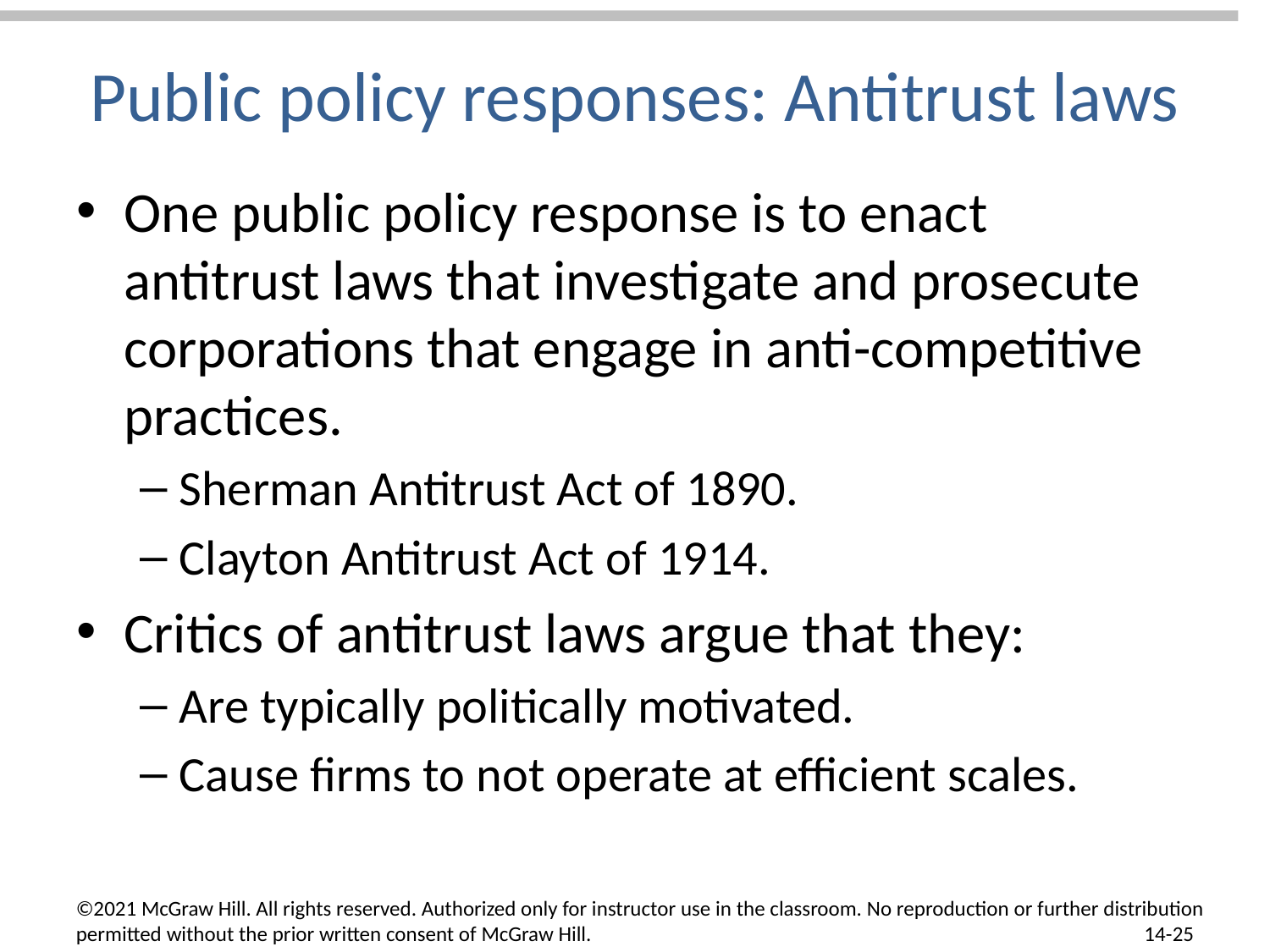

# Public policy responses: Antitrust laws
One public policy response is to enact antitrust laws that investigate and prosecute corporations that engage in anti-competitive practices.
Sherman Antitrust Act of 1890.
Clayton Antitrust Act of 1914.
Critics of antitrust laws argue that they:
Are typically politically motivated.
Cause firms to not operate at efficient scales.